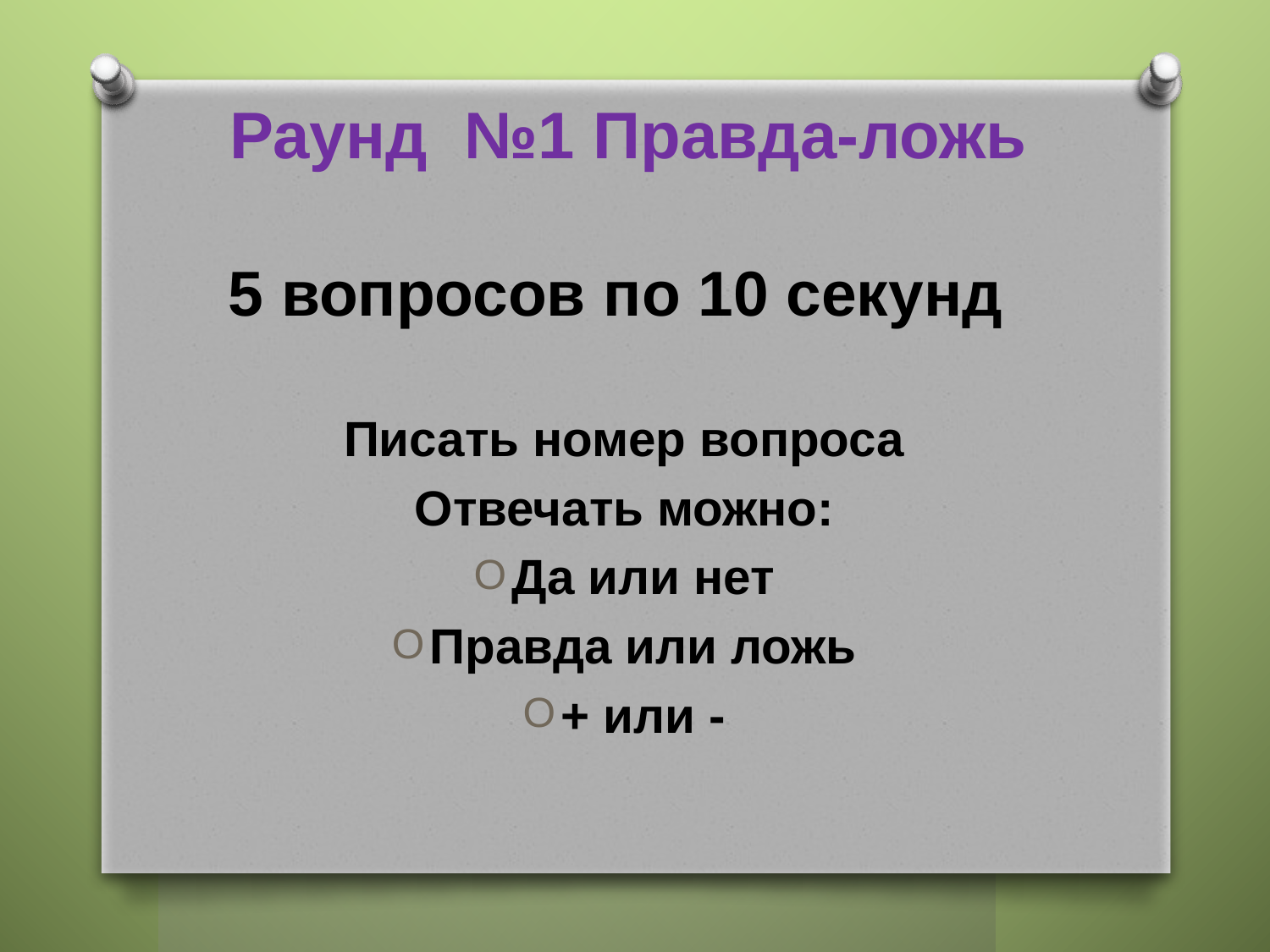

# Раунд  №1 Правда-ложь
5 вопросов по 10 секунд

Писать номер вопроса
Отвечать можно:
Да или нет
Правда или ложь
+ или -